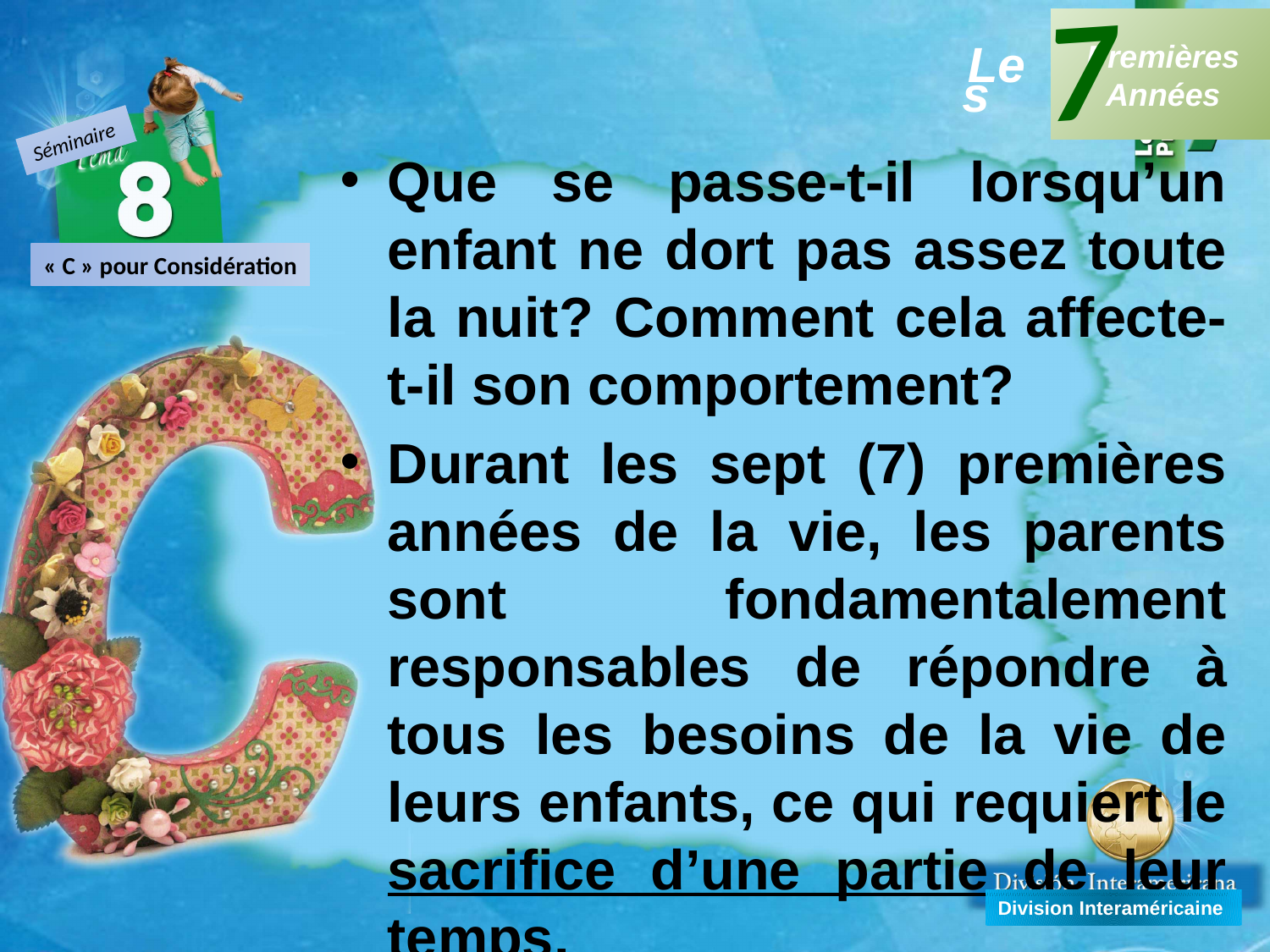

7
Premières
Années
Les
Séminaire
Que se passe-t-il lorsqu’un enfant ne dort pas assez toute la nuit? Comment cela affecte-t-il son comportement?
Durant les sept (7) premières années de la vie, les parents sont fondamentalement responsables de répondre à tous les besoins de la vie de leurs enfants, ce qui requiert le sacrifice d’une partie de leur temps.

« C » pour Considération
Division Interaméricaine